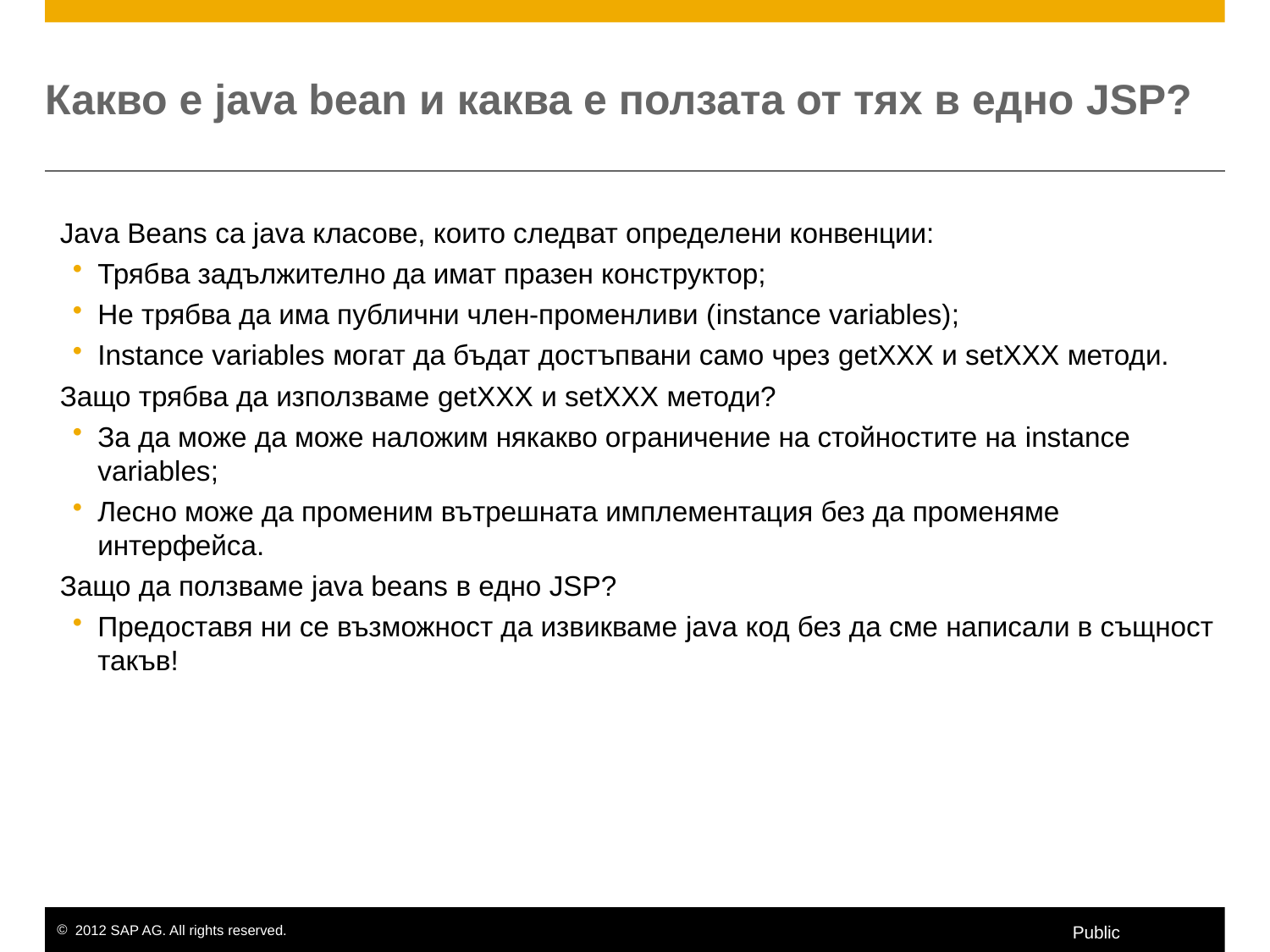

# Какво е java bean и каква е ползата от тях в едно JSP?
Java Beans са java класове, които следват определени конвенции:
Трябва задължително да имат празен конструктор;
Не трябва да има публични член-променливи (instance variables);
Instance variables могат да бъдат достъпвани само чрез getXXX и setXXX методи.
Защо трябва да използваме getXXX и setXXX методи?
За да може да може наложим някакво ограничение на стойностите на instance variables;
Лесно може да променим вътрешната имплементация без да променяме интерфейса.
Защо да ползваме java beans в едно JSP?
Предоставя ни се възможност да извикваме java код без да сме написали в същност такъв!